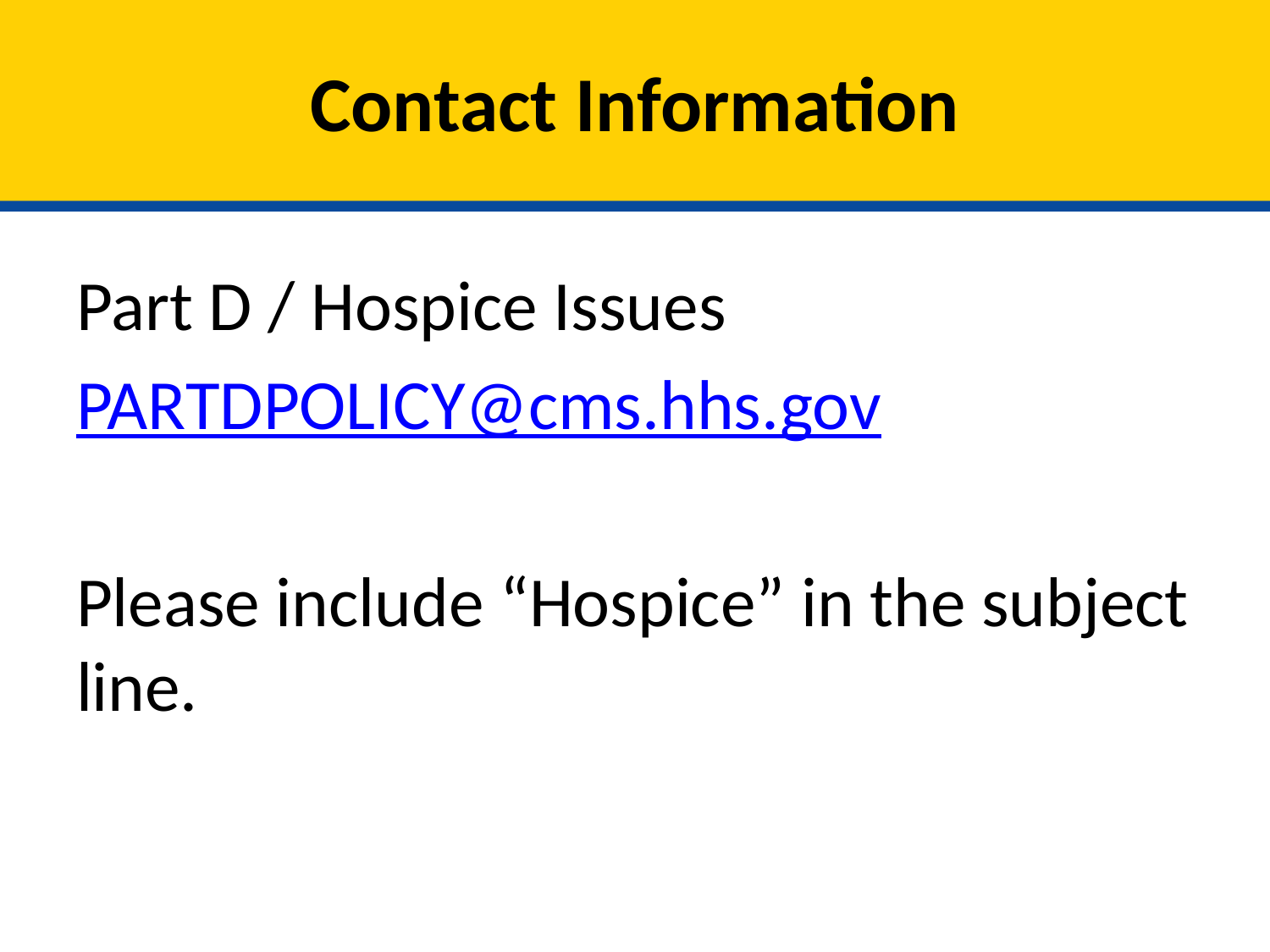

# Contact Information
Part D / Hospice Issues
PARTDPOLICY@cms.hhs.gov

Please include “Hospice” in the subject line.